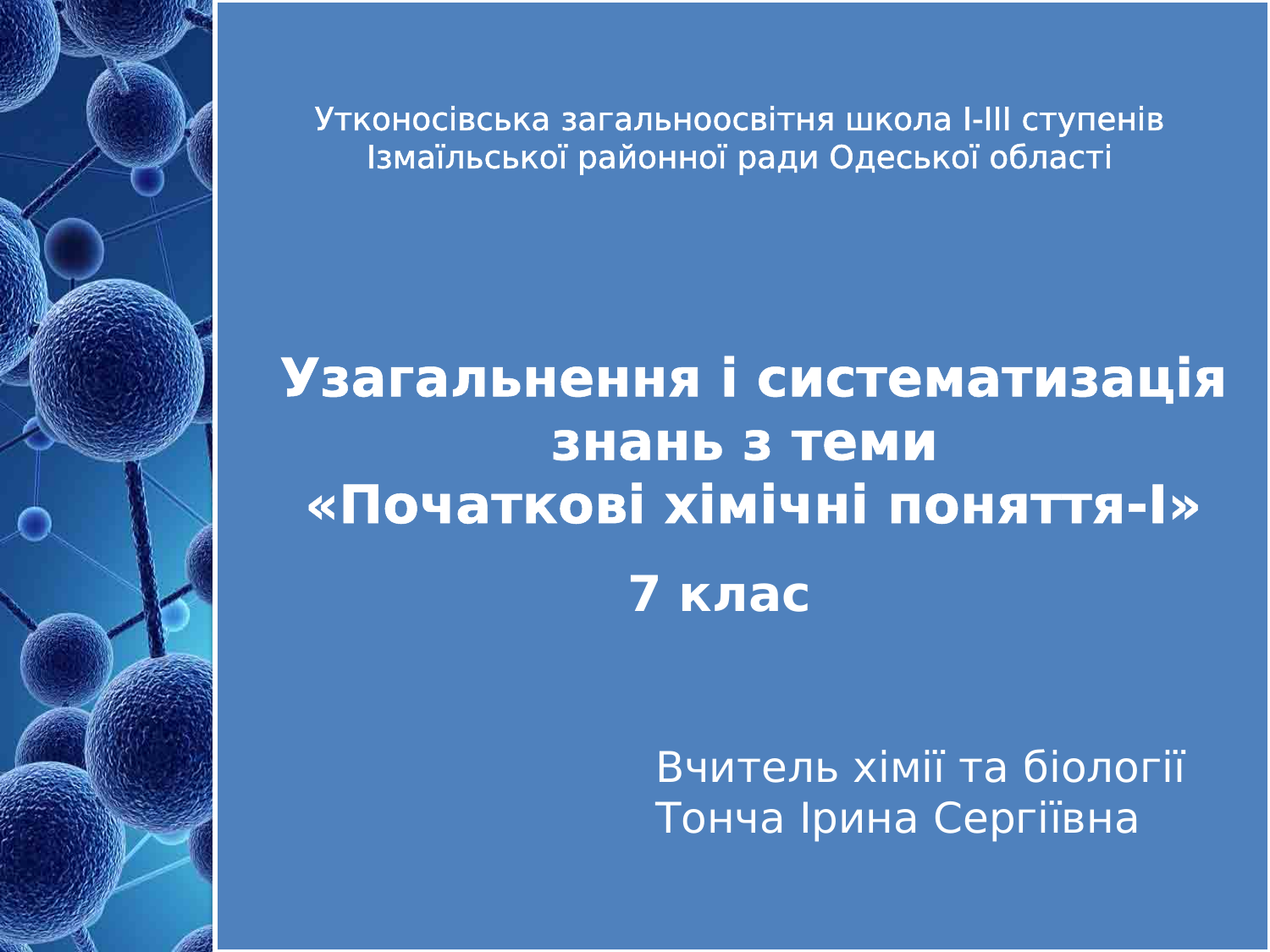

# Утконосівська загальноосвітня школа І-ІІІ ступенів Ізмаїльської районної ради Одеської області
Узагальнення і систематизація знань з теми
«Початкові хімічні поняття-І»
7 клас
Вчитель хімії та біології
Тонча Ірина Сергіївна